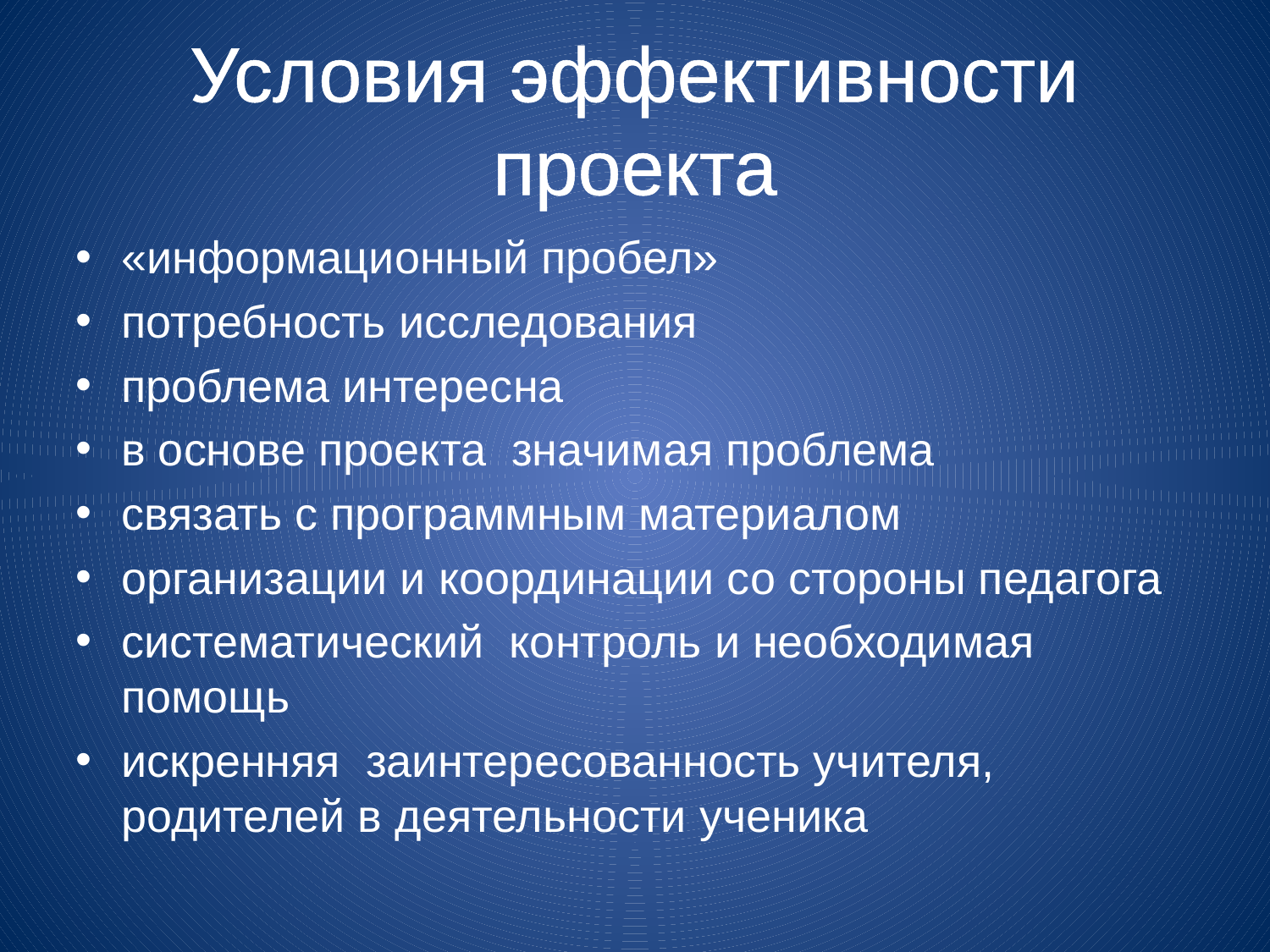

# Условия эффективности проекта
«информационный пробел»
потребность исследования
проблема интересна
в основе проекта  значимая проблема
связать с программным материалом
организации и координации со стороны педагога
систематический  контроль и необходимая  помощь
искренняя  заинтересованность учителя, родителей в деятельности ученика